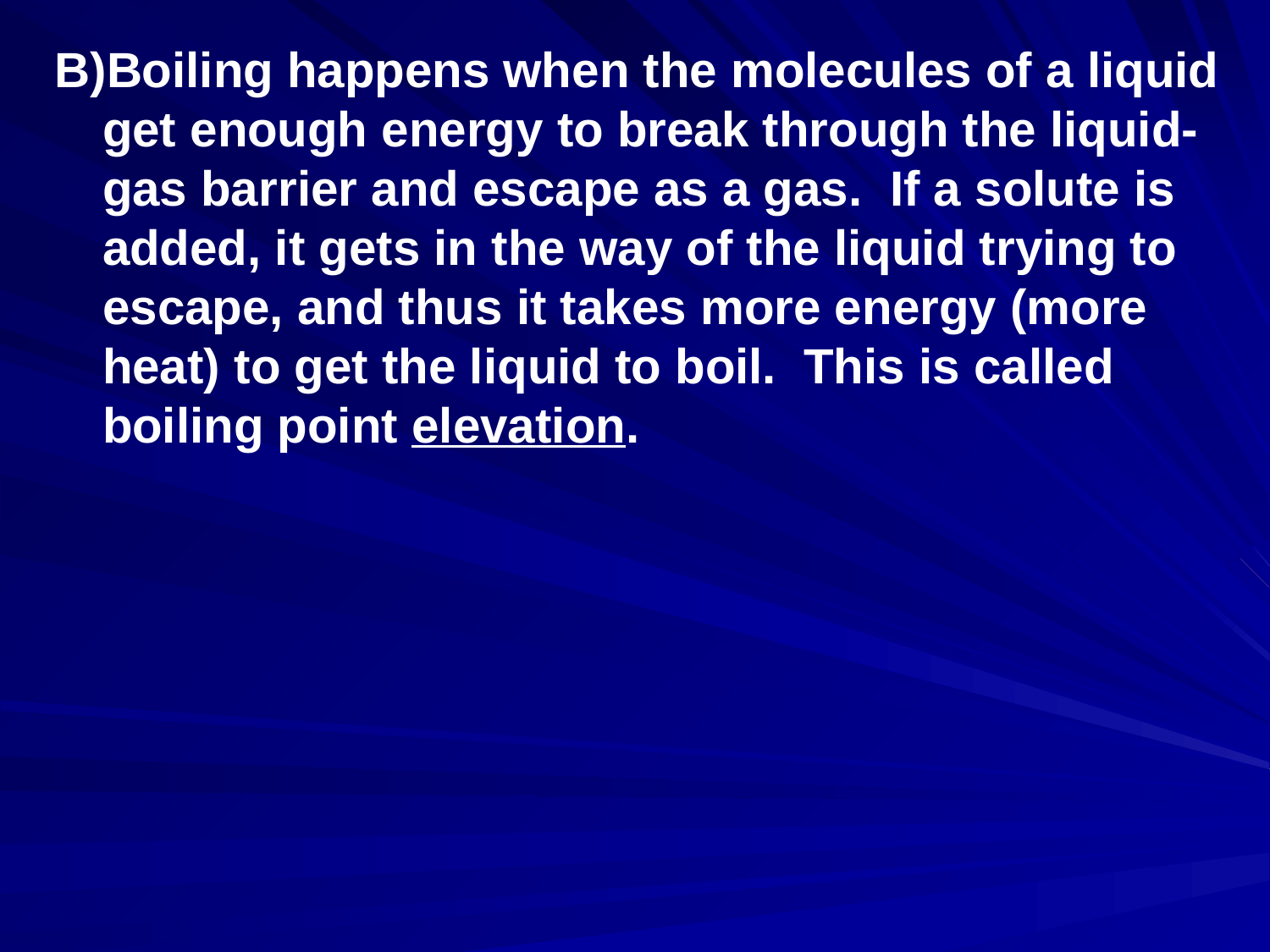

Boiling happens when the molecules of a liquid get enough energy to break through the liquid-gas barrier and escape as a gas.  If a solute is added, it gets in the way of the liquid trying to escape, and thus it takes more energy (more heat) to get the liquid to boil.  This is called boiling point elevation.